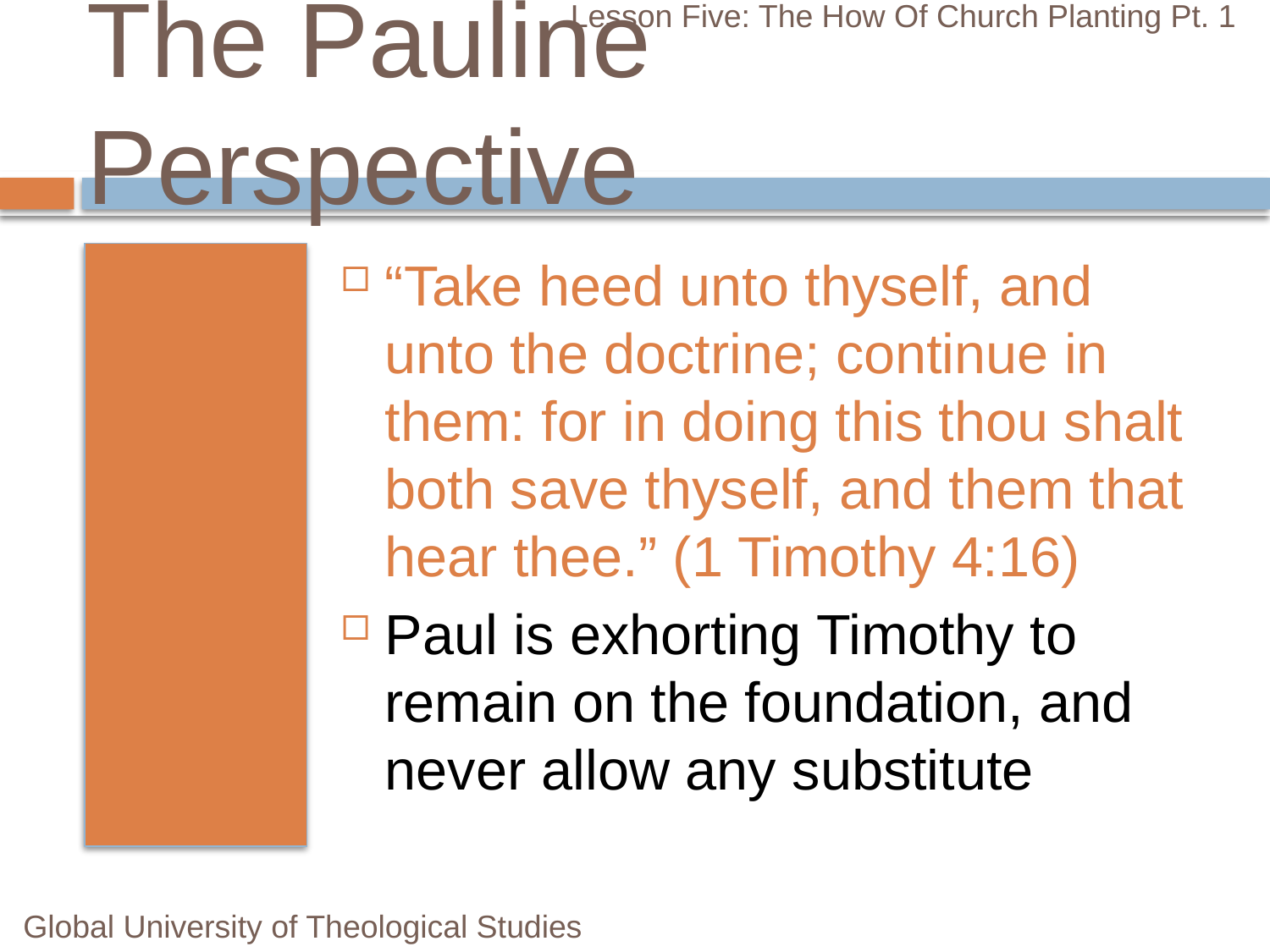

Lesson Five: The How Of Church Planting Pt. 1
# The Pauline Perspective

“Take heed unto thyself, and unto the doctrine; continue in them: for in doing this thou shalt both save thyself, and them that hear thee.” (1 Timothy 4:16)
Paul is exhorting Timothy to remain on the foundation, and never allow any substitute
Global University of Theological Studies